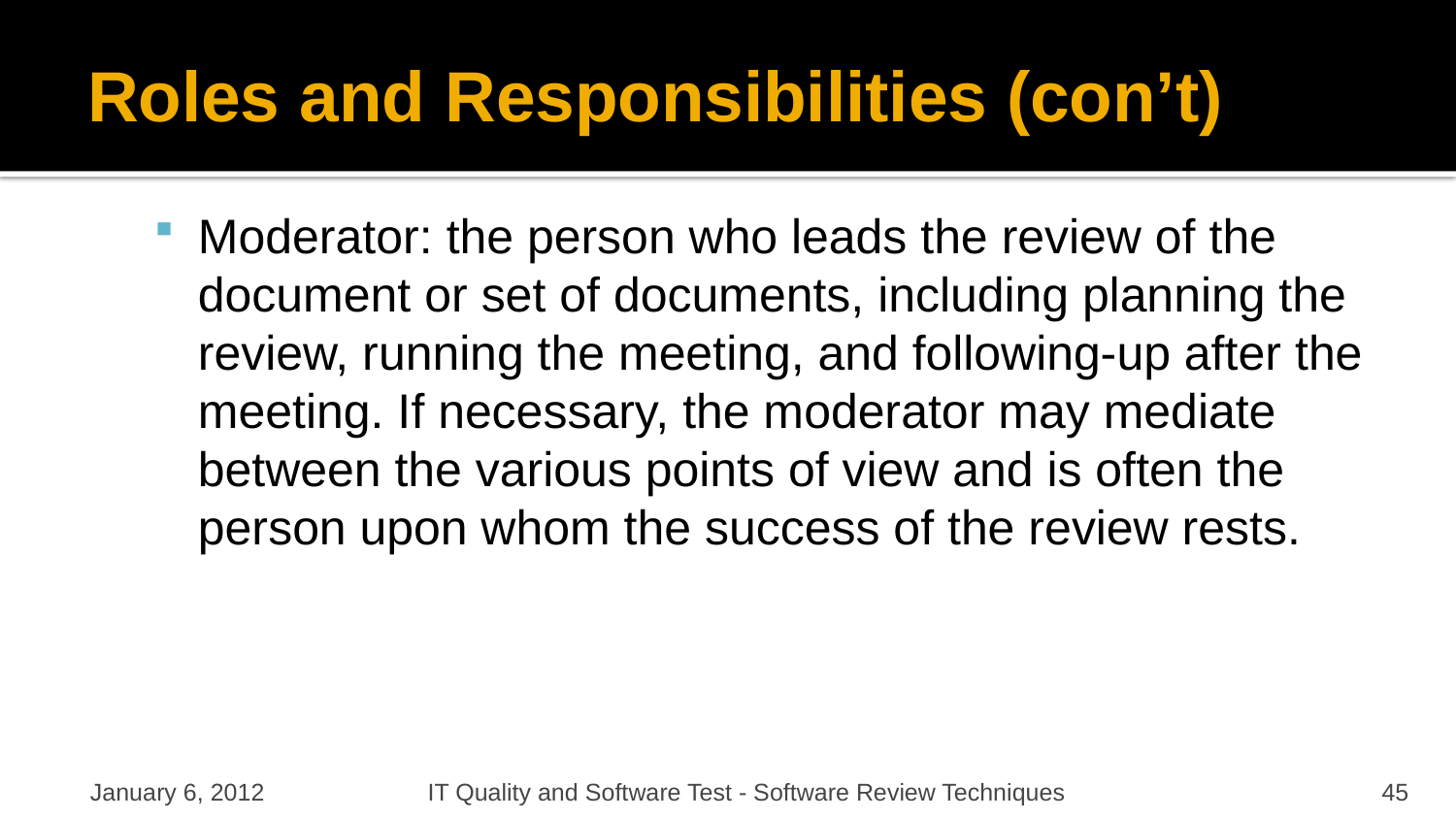

# Roles and Responsibilities (con’t)
Moderator: the person who leads the review of the document or set of documents, including planning the review, running the meeting, and following-up after the meeting. If necessary, the moderator may mediate between the various points of view and is often the person upon whom the success of the review rests.
January 6, 2012
IT Quality and Software Test - Software Review Techniques
45